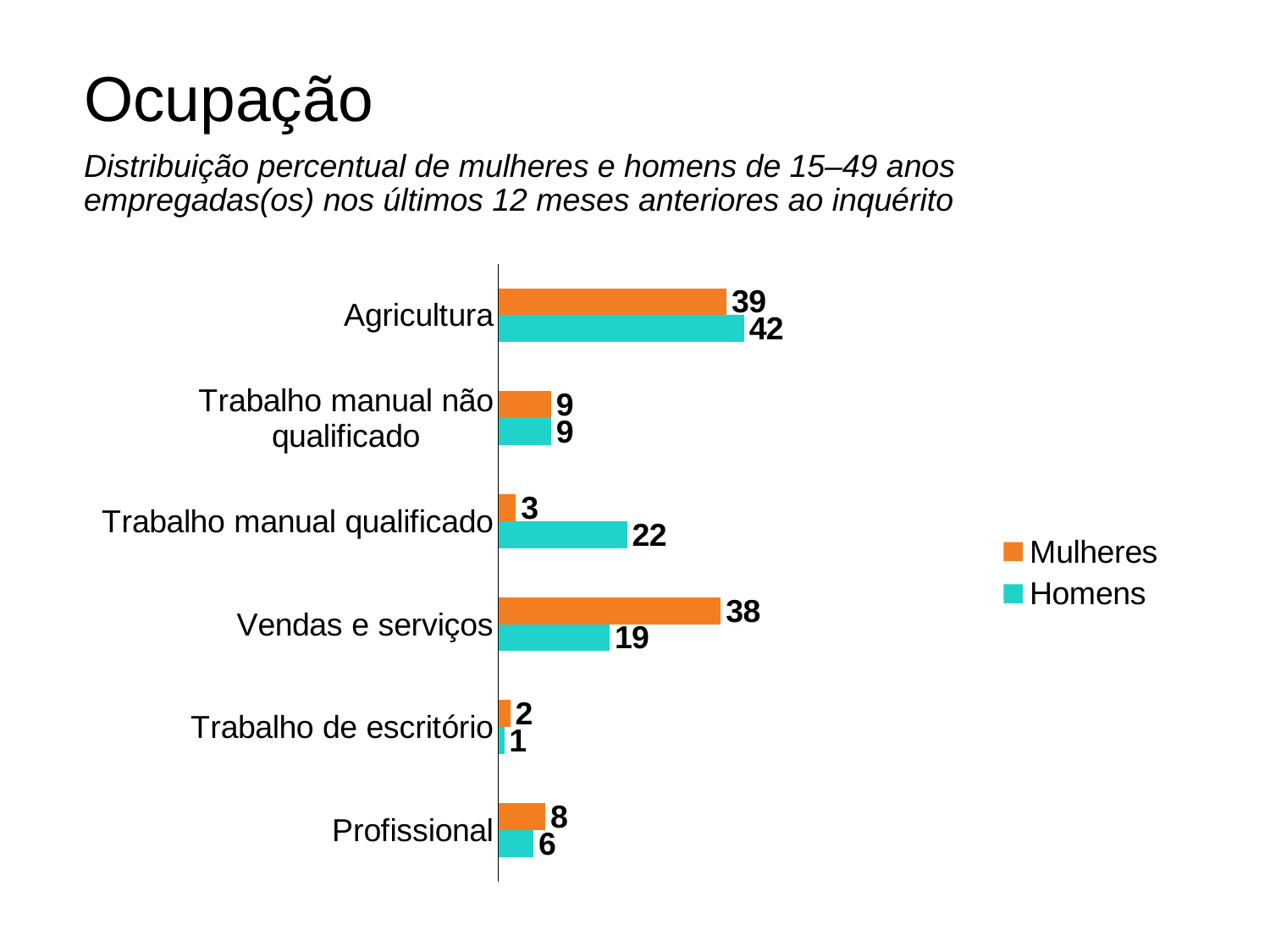

# Ocupação
Distribuição percentual de mulheres e homens de 15–49 anos empregadas(os) nos últimos 12 meses anteriores ao inquérito

### Chart

| Category | Homens | Mulheres |
|---|---|---|
| Profissional | 6.0 | 8.0 |
| Trabalho de escritório | 1.0 | 2.0 |
| Vendas e serviços | 19.0 | 38.0 |
| Trabalho manual qualificado | 22.0 | 3.0 |
| Trabalho manual não qualificado | 9.0 | 9.0 |
| Agricultura | 42.0 | 39.0 |